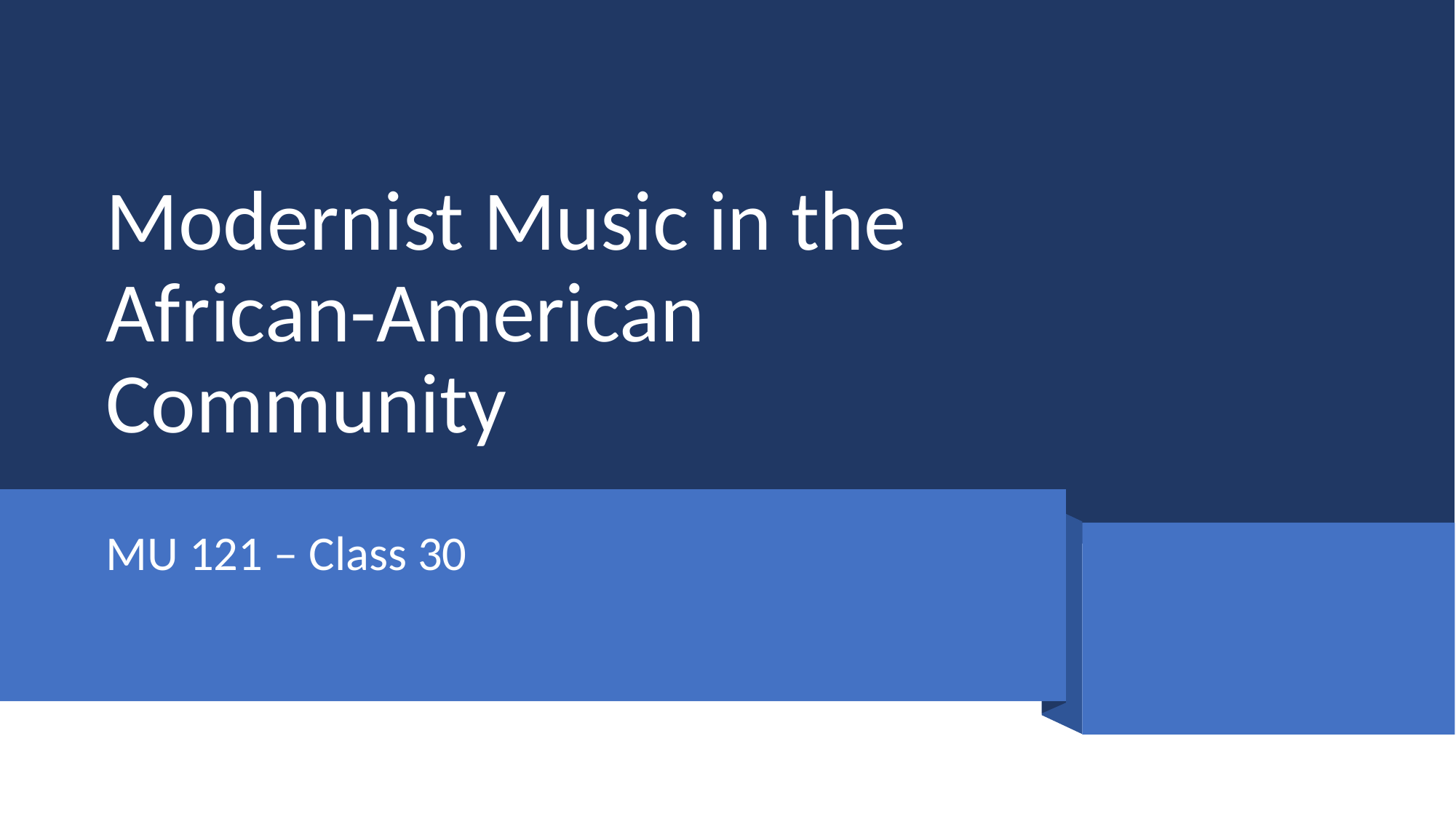

# Modernist Music in the African-American Community

MU 121 – Class 30